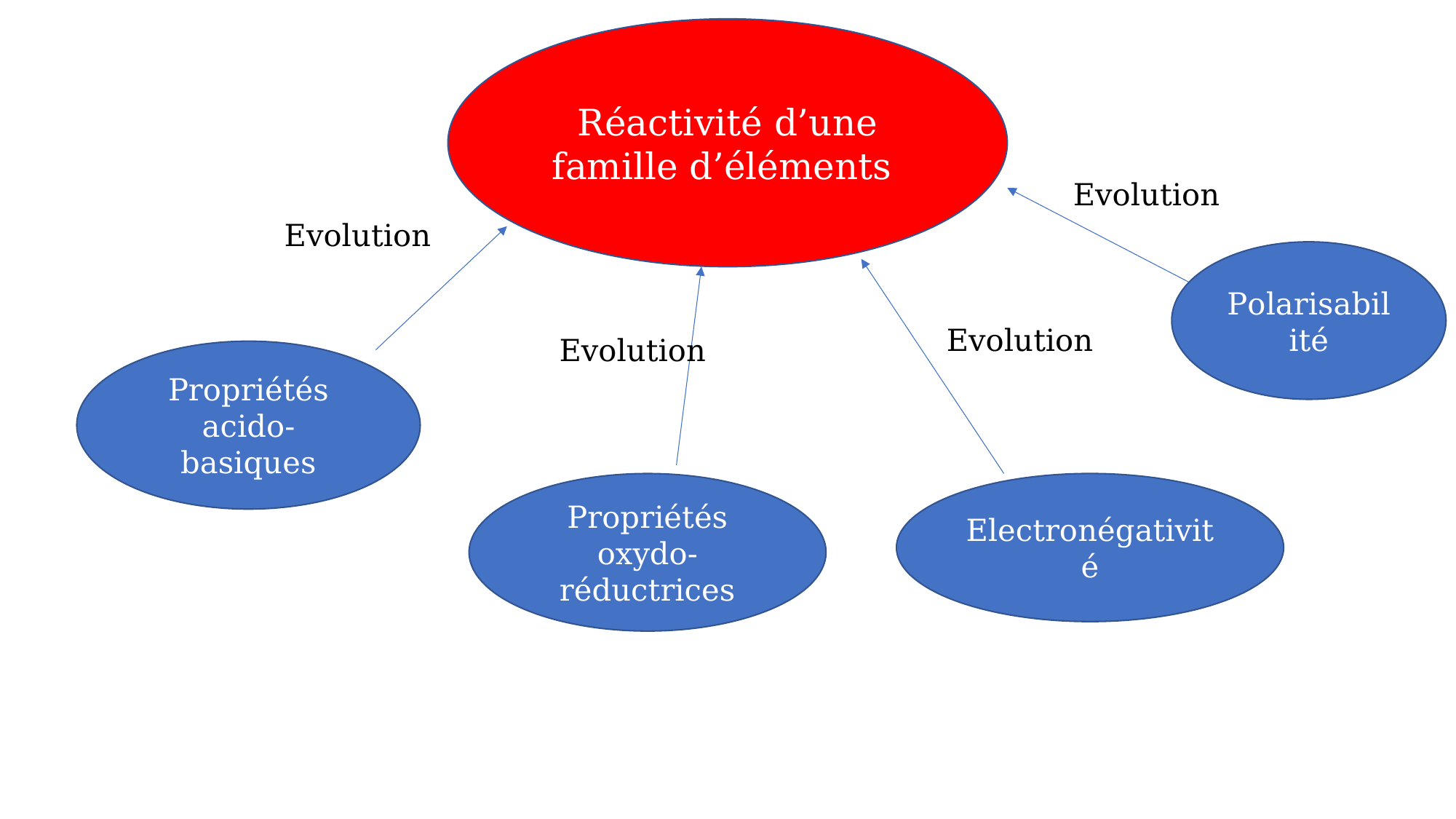

Réactivité d’une famille d’éléments
Evolution
Evolution
Polarisabilité
Evolution
Evolution
Propriétés acido-basiques
Propriétés oxydo-réductrices
Electronégativité